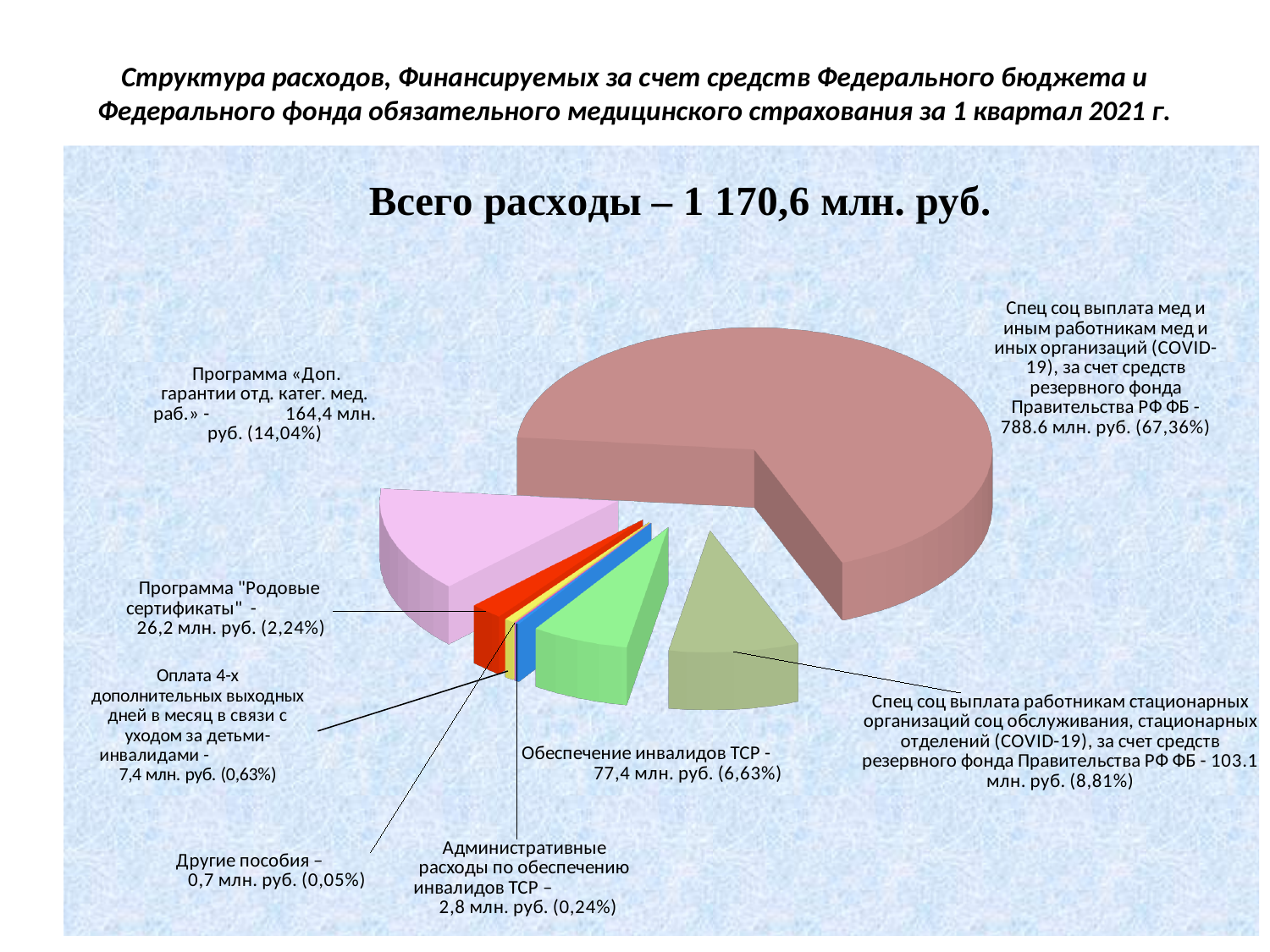

# Структура расходов, Финансируемых за счет средств Федерального бюджета и Федерального фонда обязательного медицинского страхования за 1 квартал 2021 г.

[unsupported chart]